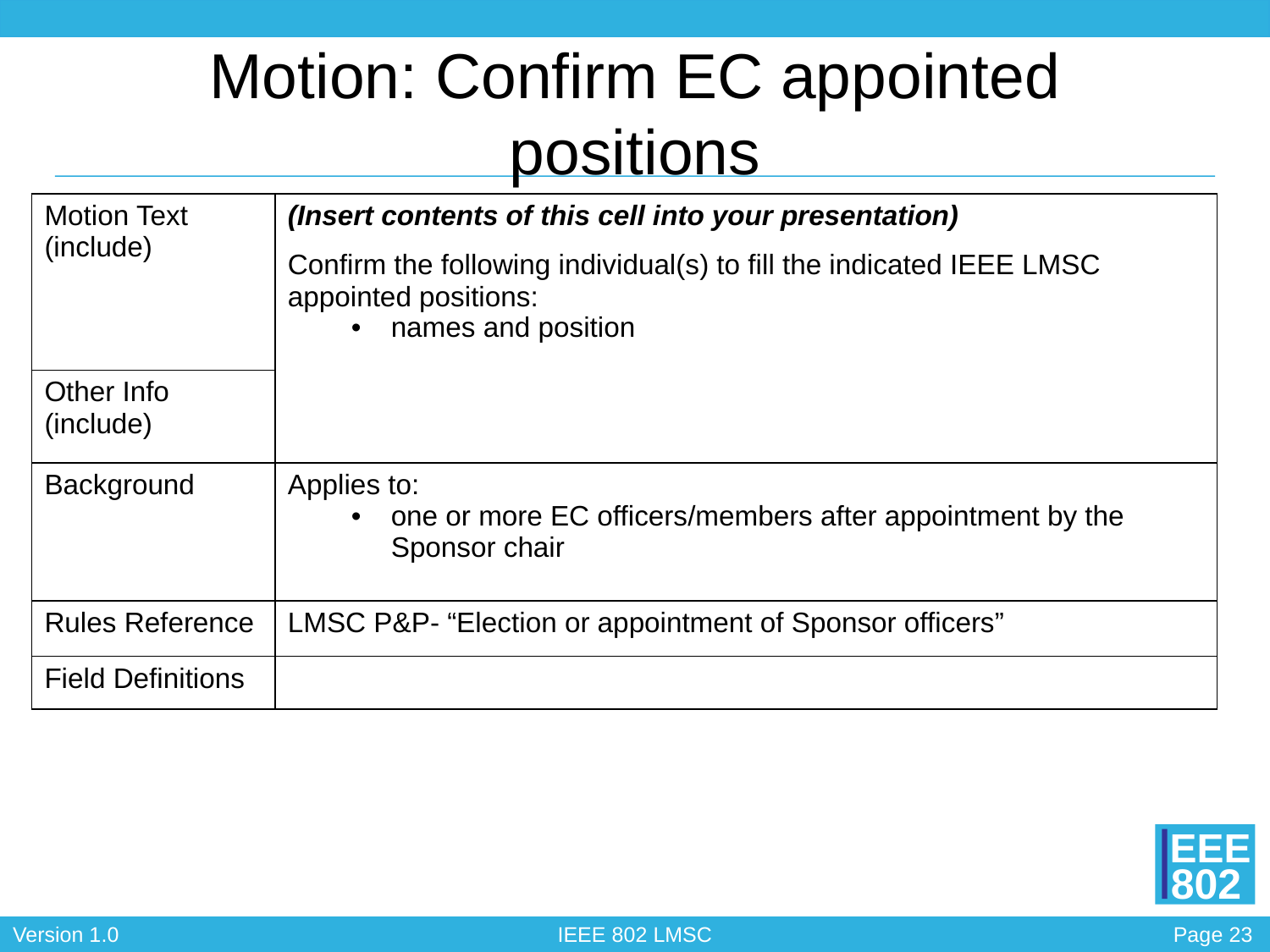

# Motion: Confirm EC appointed positions
| Motion Text (include) | (Insert contents of this cell into your presentation) |
| --- | --- |
|  | Confirm the following individual(s) to fill the indicated IEEE LMSC appointed positions: names and position |
| Other Info (include) |  |
| Background | Applies to: one or more EC officers/members after appointment by the Sponsor chair |
| Rules Reference | LMSC P&P- “Election or appointment of Sponsor officers” |
| Field Definitions |  |